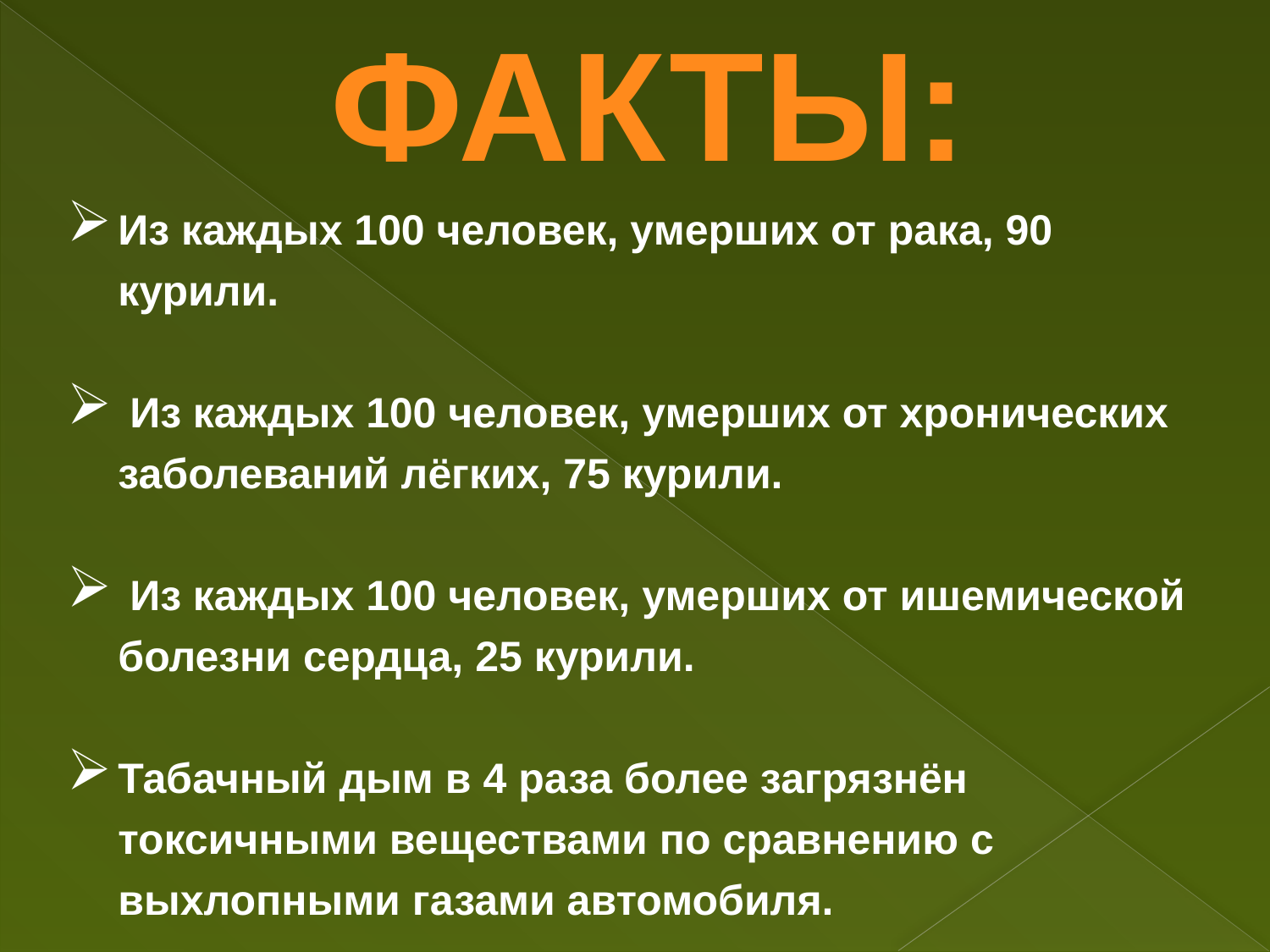

ФАКТЫ:
Из каждых 100 человек, умерших от рака, 90 курили.

 Из каждых 100 человек, умерших от хронических заболеваний лёгких, 75 курили.

 Из каждых 100 человек, умерших от ишемической болезни сердца, 25 курили.

Табачный дым в 4 раза более загрязнён токсичными веществами по сравнению с выхлопными газами автомобиля.